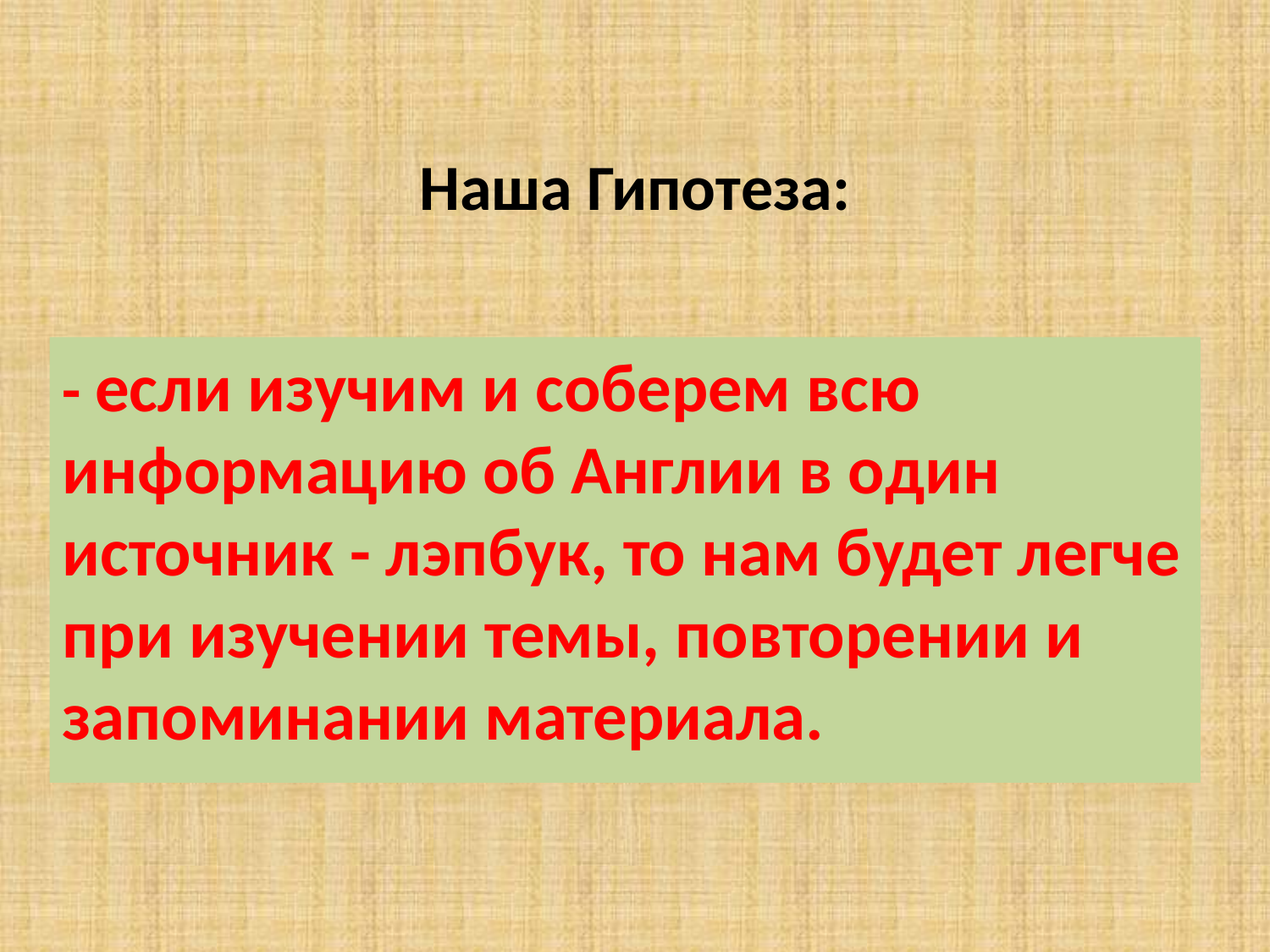

# Наша Гипотеза:
- если изучим и соберем всю информацию об Англии в один источник - лэпбук, то нам будет легче при изучении темы, повторении и запоминании материала.